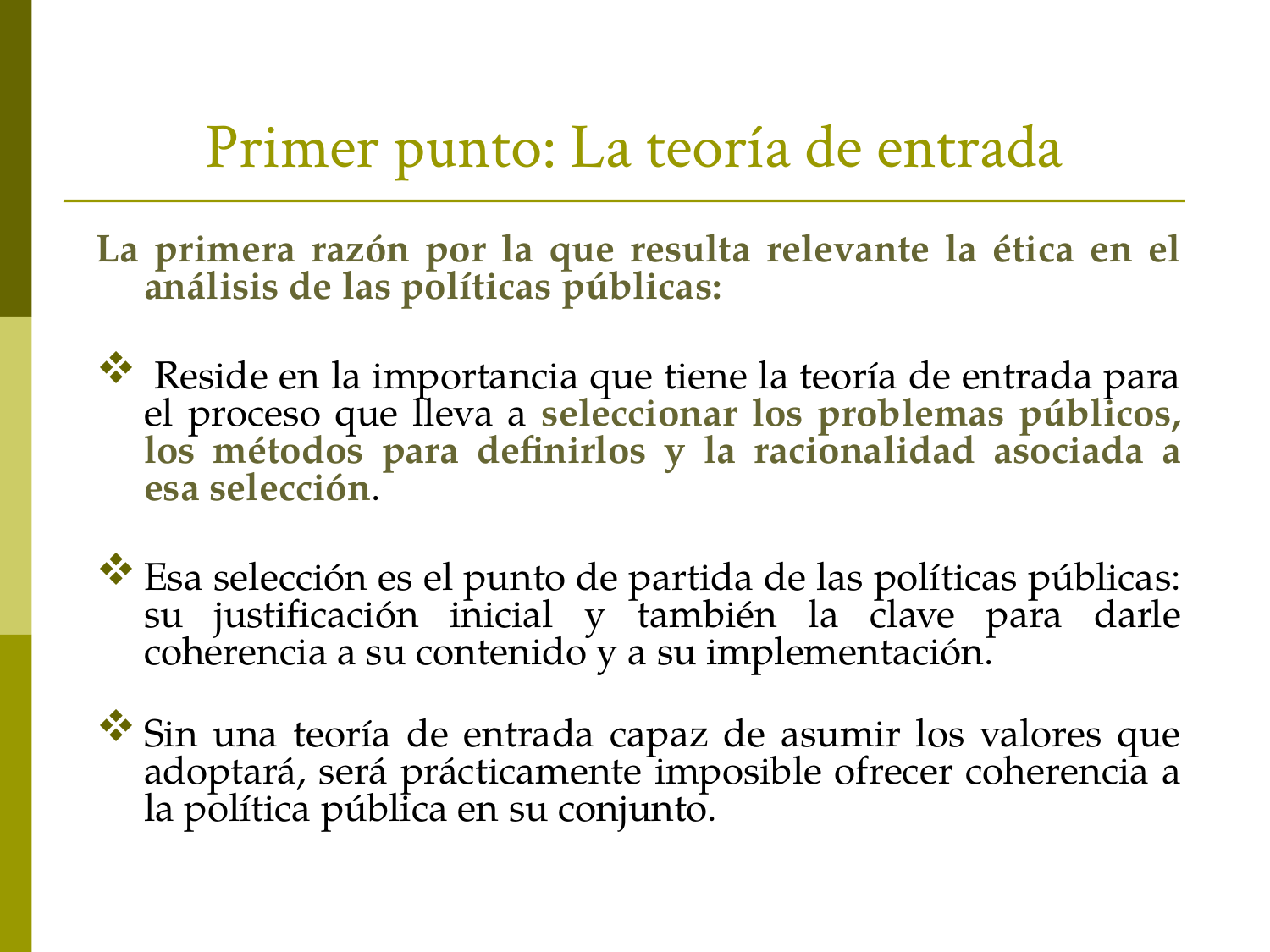

# Primer punto: La teoría de entrada
La primera razón por la que resulta relevante la ética en el análisis de las políticas públicas:

 Reside en la importancia que tiene la teoría de entrada para el proceso que lleva a seleccionar los problemas públicos, los métodos para definirlos y la racionalidad asociada a esa selección.

Esa selección es el punto de partida de las políticas públicas: su justificación inicial y también la clave para darle coherencia a su contenido y a su implementación.

Sin una teoría de entrada capaz de asumir los valores que adoptará, será prácticamente imposible ofrecer coherencia a la política pública en su conjunto.